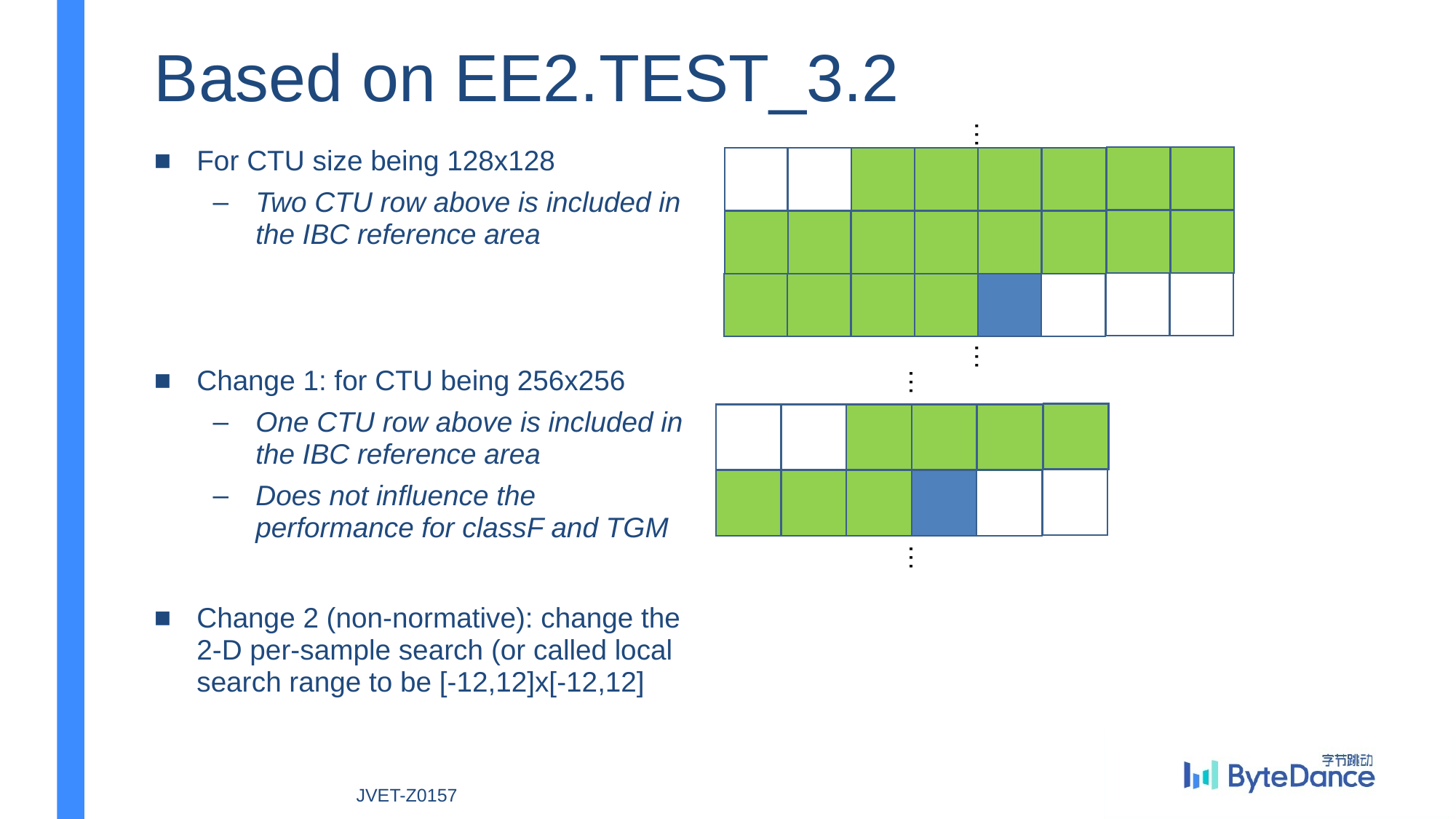

# Based on EE2.TEST_3.2
…

…
For CTU size being 128x128
Two CTU row above is included in the IBC reference area

Change 1: for CTU being 256x256
One CTU row above is included in the IBC reference area
Does not influence the performance for classF and TGM

Change 2 (non-normative): change the 2-D per-sample search (or called local search range to be [-12,12]x[-12,12]

…

…
JVET-Z0157